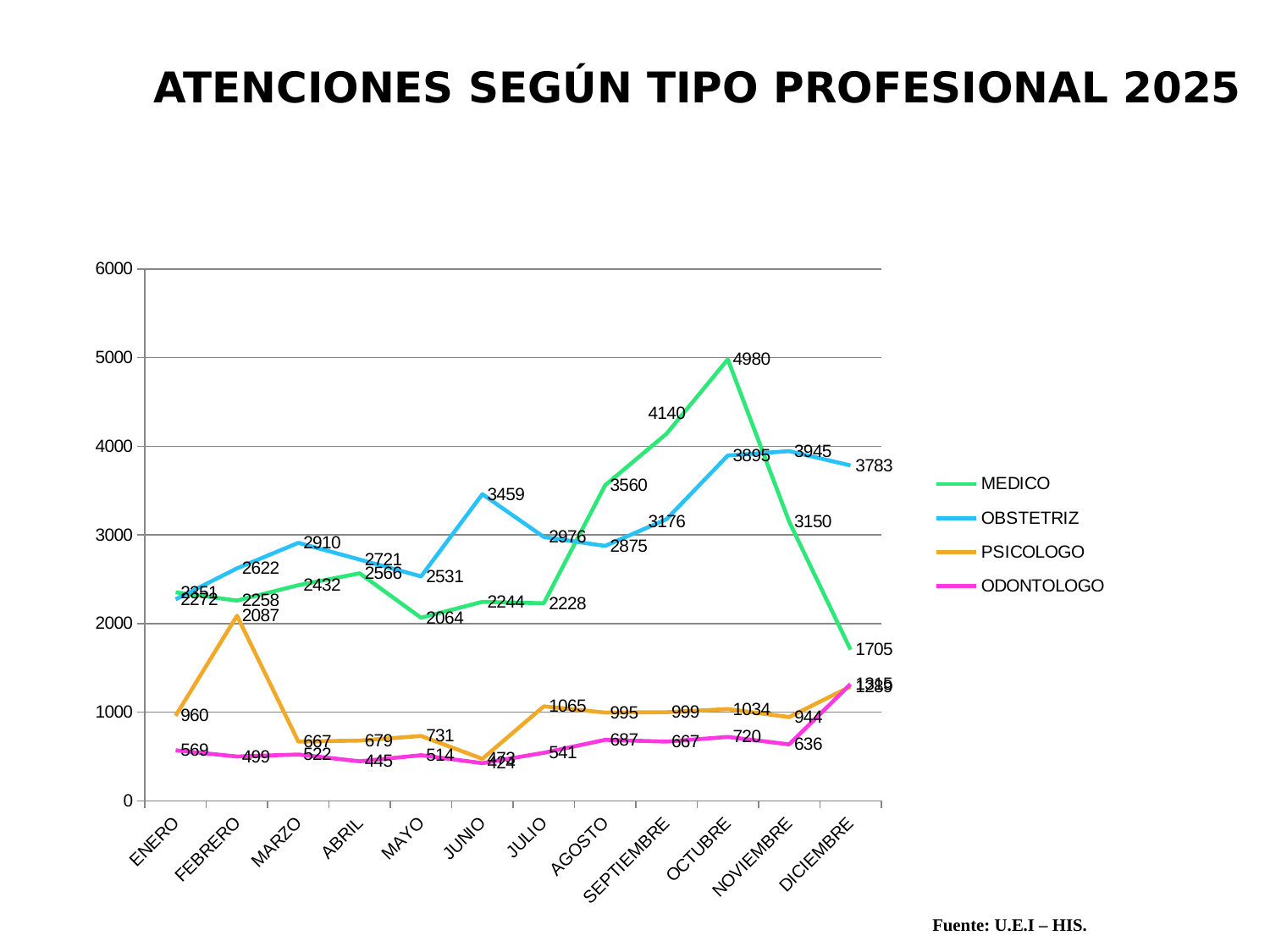

ATENCIONES SEGÚN TIPO PROFESIONAL 2025

### Chart

| Category | MEDICO | OBSTETRIZ | PSICOLOGO | ODONTOLOGO |
|---|---|---|---|---|
| ENERO | 2351.0 | 2272.0 | 960.0 | 569.0 |
| FEBRERO | 2258.0 | 2622.0 | 2087.0 | 499.0 |
| MARZO | 2432.0 | 2910.0 | 667.0 | 522.0 |
| ABRIL | 2566.0 | 2721.0 | 679.0 | 445.0 |
| MAYO | 2064.0 | 2531.0 | 731.0 | 514.0 |
| JUNIO | 2244.0 | 3459.0 | 473.0 | 424.0 |
| JULIO | 2228.0 | 2976.0 | 1065.0 | 541.0 |
| AGOSTO | 3560.0 | 2875.0 | 995.0 | 687.0 |
| SEPTIEMBRE | 4140.0 | 3176.0 | 999.0 | 667.0 |
| OCTUBRE | 4980.0 | 3895.0 | 1034.0 | 720.0 |
| NOVIEMBRE | 3150.0 | 3945.0 | 944.0 | 636.0 |
| DICIEMBRE | 1705.0 | 3783.0 | 1289.0 | 1315.0 |
Fuente: U.E.I – HIS.